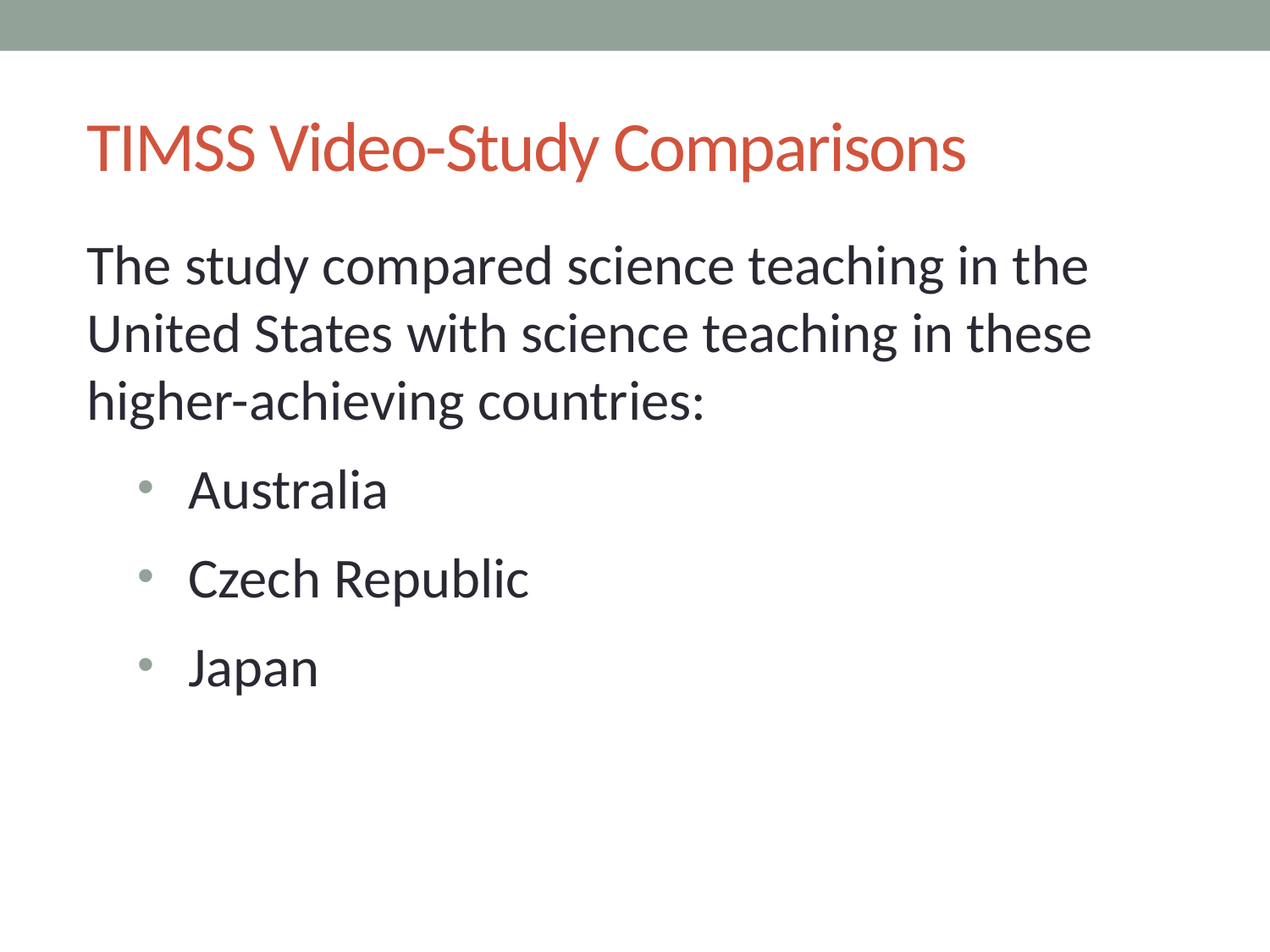

# TIMSS Video-Study Comparisons
The study compared science teaching in the United States with science teaching in these higher-achieving countries:
Australia
Czech Republic
Japan